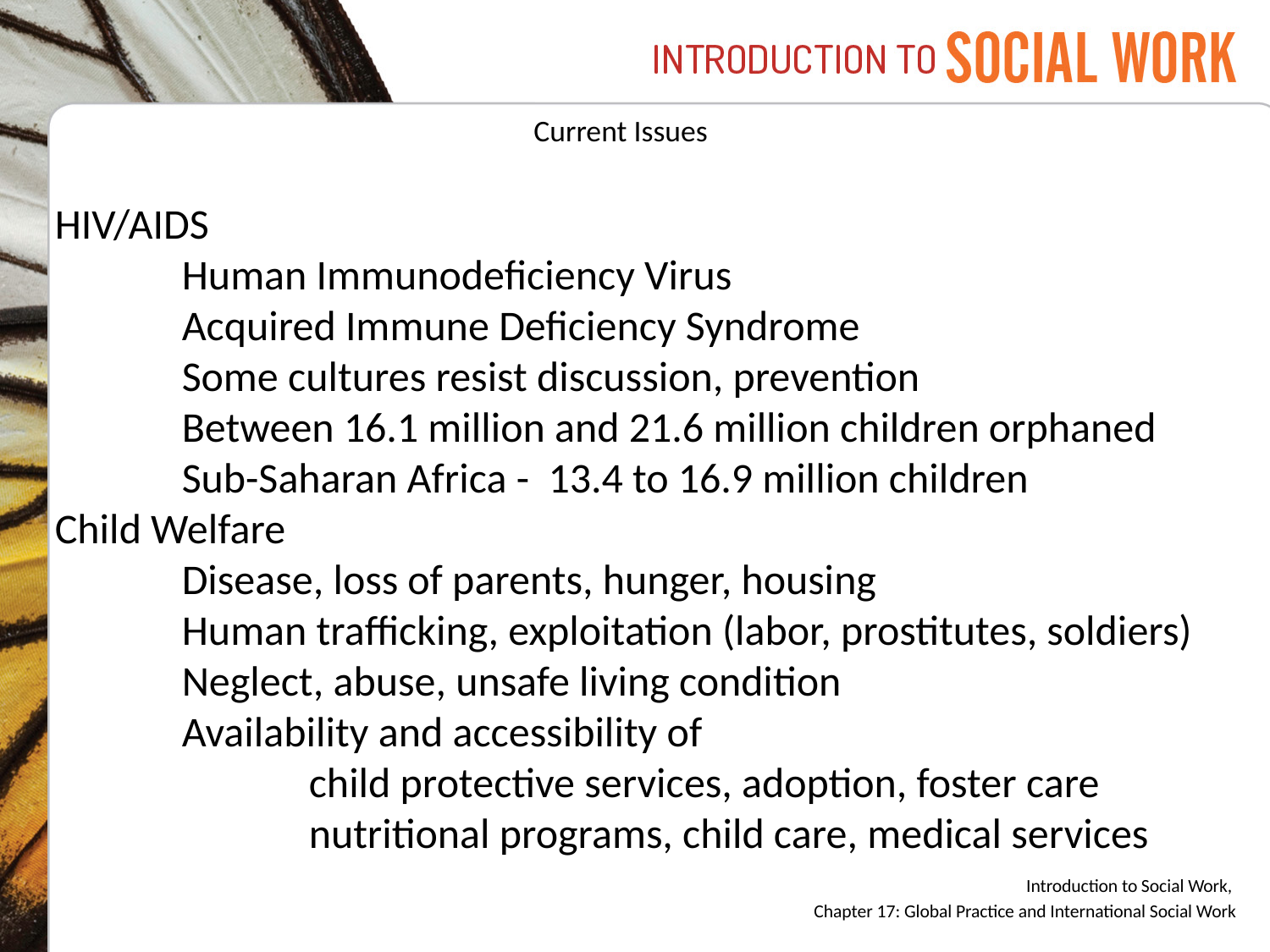

# Current Issues
HIV/AIDS
	Human Immunodeficiency Virus
	Acquired Immune Deficiency Syndrome
	Some cultures resist discussion, prevention
	Between 16.1 million and 21.6 million children orphaned
	Sub-Saharan Africa -  13.4 to 16.9 million children
Child Welfare
	Disease, loss of parents, hunger, housing
	Human trafficking, exploitation (labor, prostitutes, soldiers)
	Neglect, abuse, unsafe living condition
	Availability and accessibility of
		child protective services, adoption, foster care
		nutritional programs, child care, medical services

Introduction to Social Work,
Chapter 17: Global Practice and International Social Work